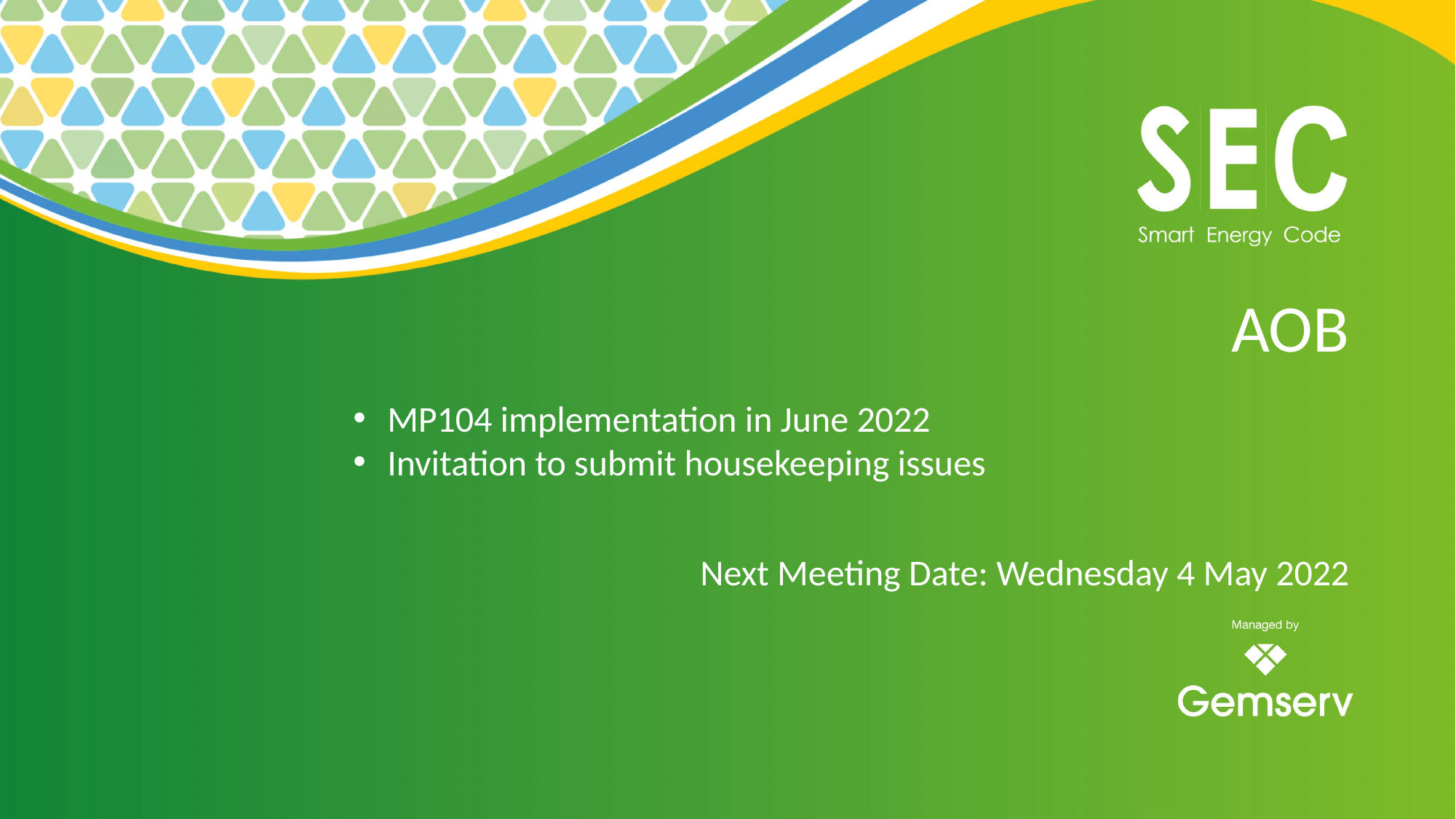

# AOB
MP104 implementation in June 2022
Invitation to submit housekeeping issues
Next Meeting Date: Wednesday 4 May 2022